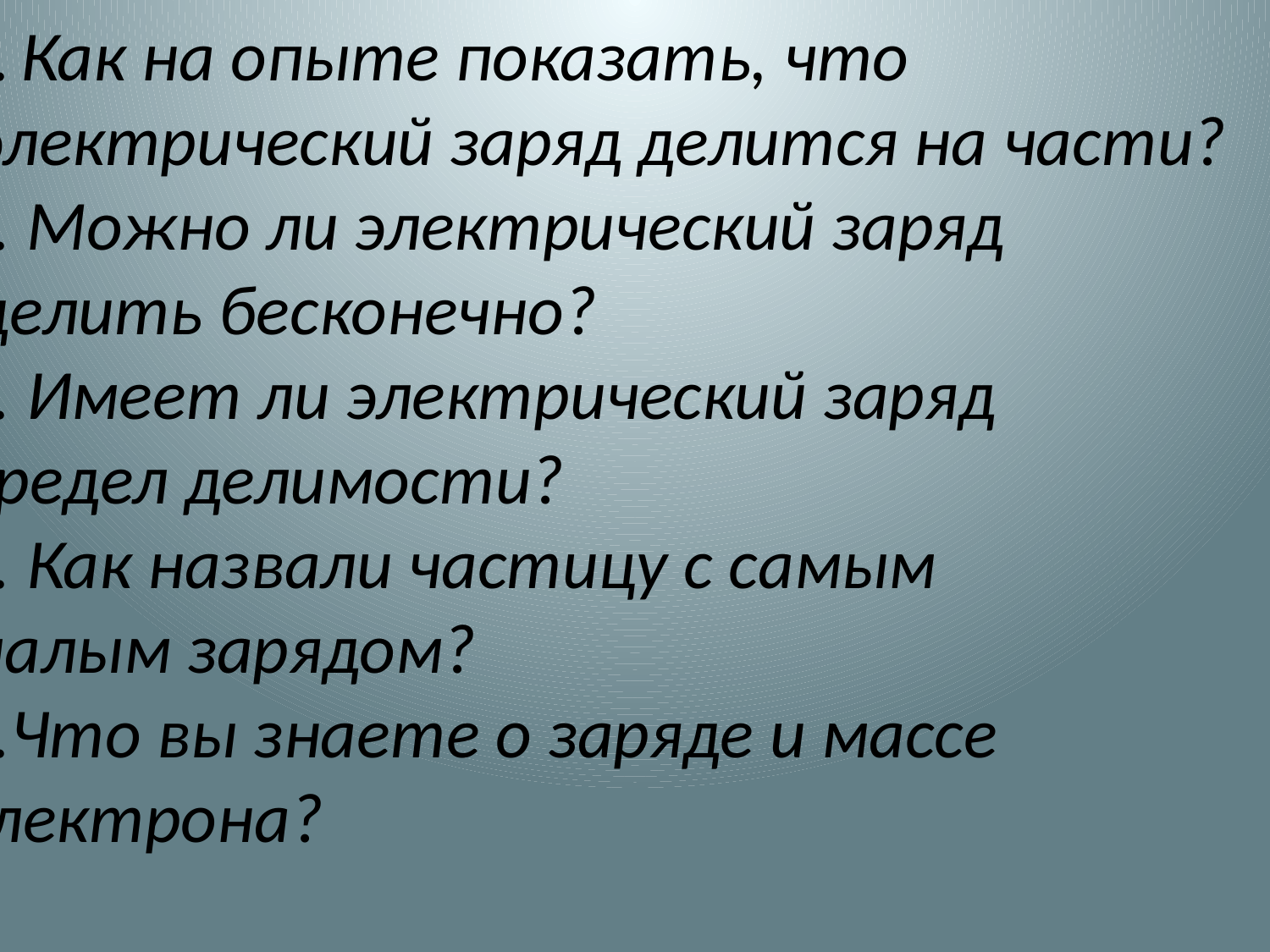

Как на опыте показать, что
 электрический заряд делится на части?
2. Можно ли электрический заряд
 делить бесконечно?
3. Имеет ли электрический заряд
предел делимости?
4. Как назвали частицу с самым
малым зарядом?
5.Что вы знаете о заряде и массе
электрона?